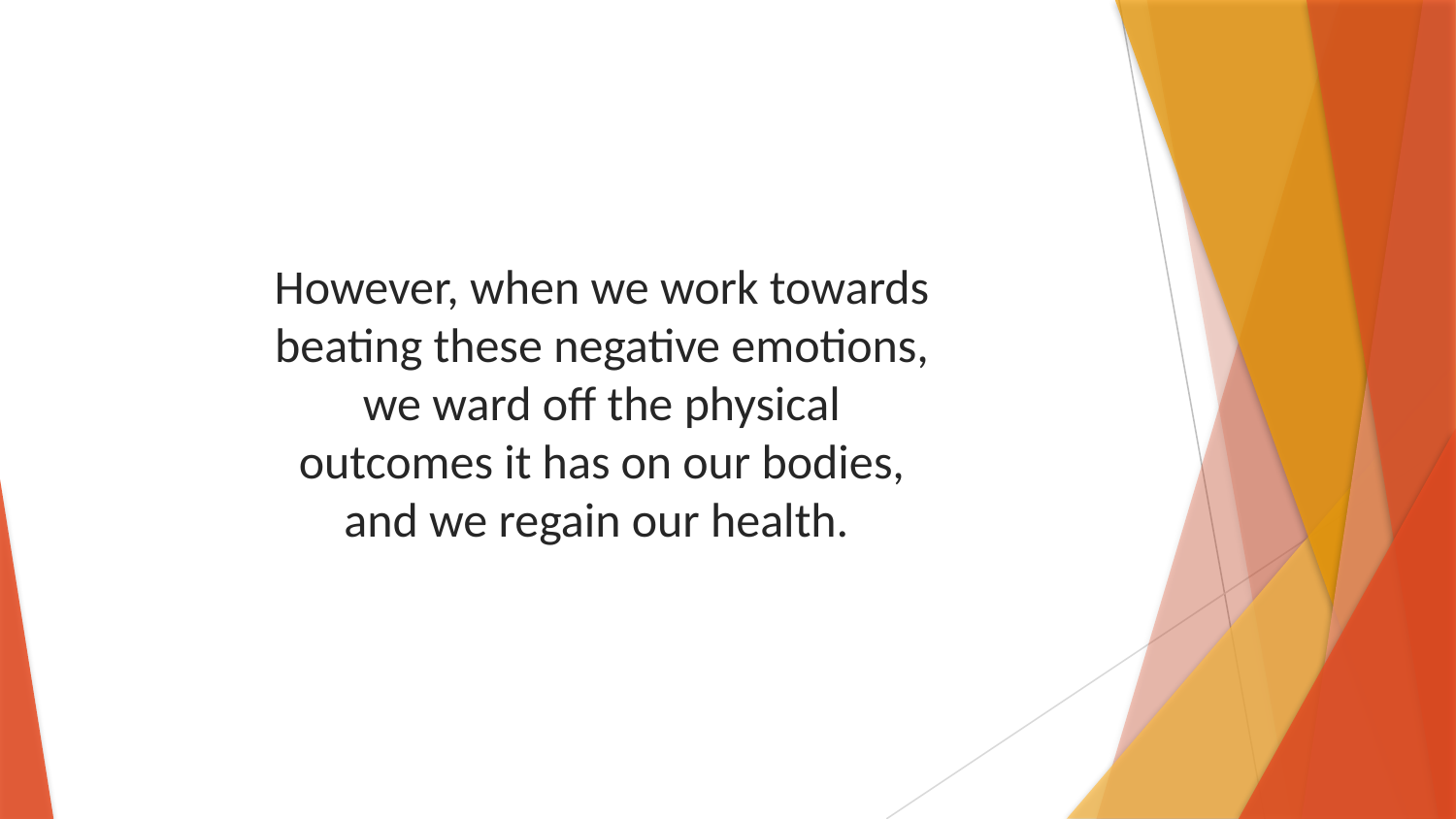

However, when we work towards beating these negative emotions, we ward off the physical outcomes it has on our bodies, and we regain our health.